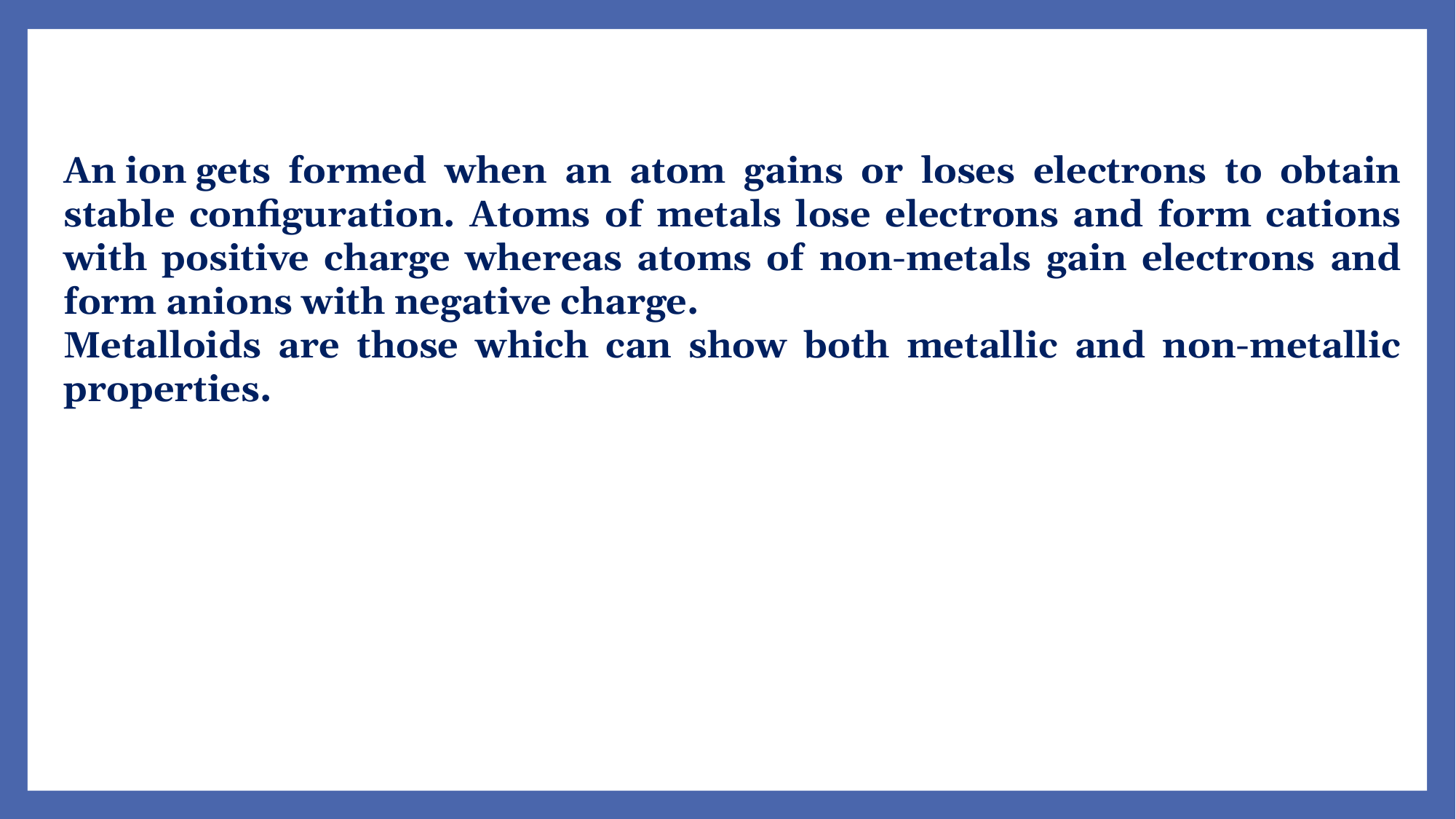

An ion gets formed when an atom gains or loses electrons to obtain stable configuration. Atoms of metals lose electrons and form cations with positive charge whereas atoms of non-metals gain electrons and form anions with negative charge.
Metalloids are those which can show both metallic and non-metallic properties.